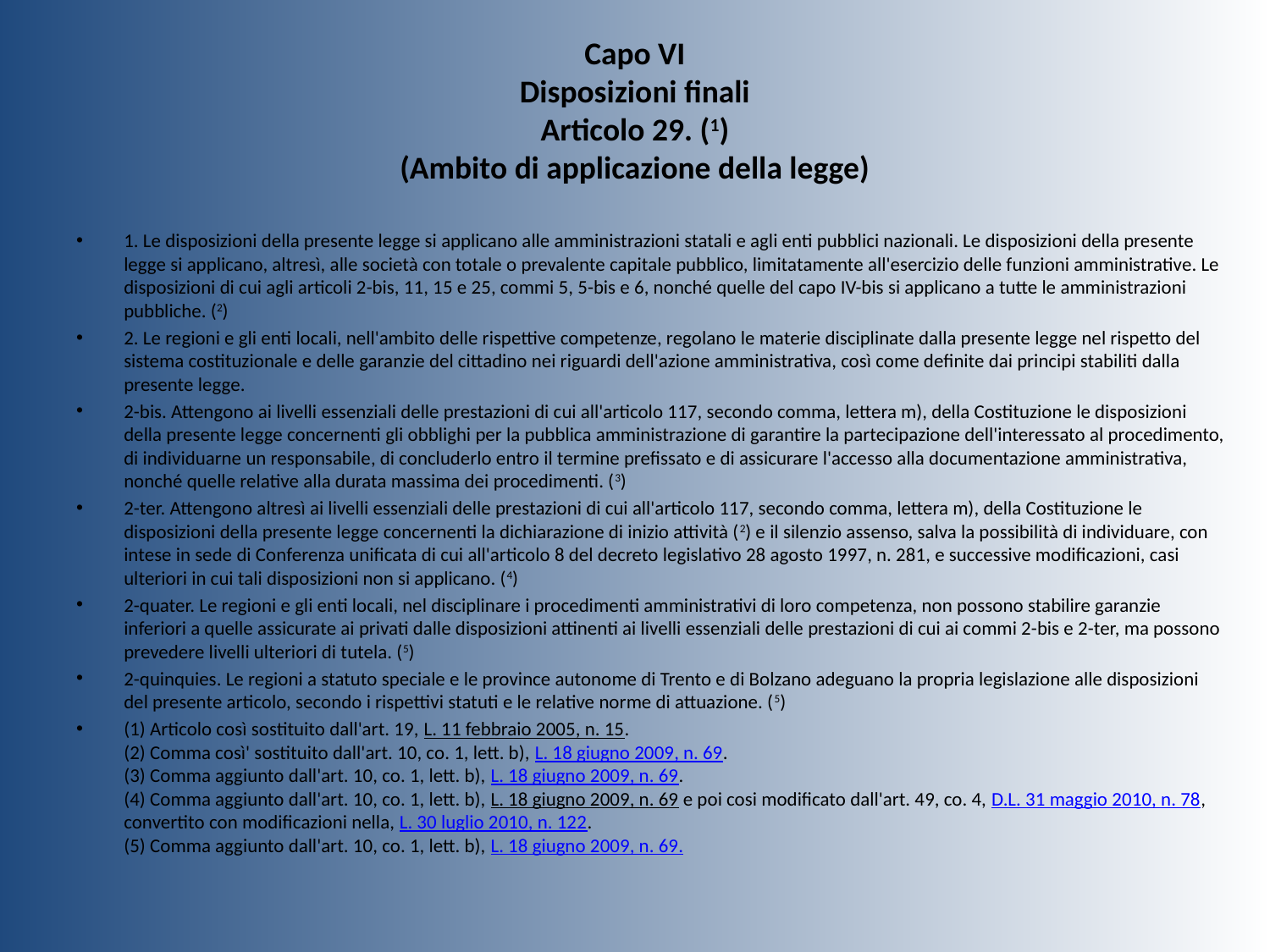

# Capo VI Disposizioni finali
Articolo 29. (1)
(Ambito di applicazione della legge)

1. Le disposizioni della presente legge si applicano alle amministrazioni statali e agli enti pubblici nazionali. Le disposizioni della presente legge si applicano, altresì, alle società con totale o prevalente capitale pubblico, limitatamente all'esercizio delle funzioni amministrative. Le disposizioni di cui agli articoli 2-bis, 11, 15 e 25, commi 5, 5-bis e 6, nonché quelle del capo IV-bis si applicano a tutte le amministrazioni pubbliche. (2)
2. Le regioni e gli enti locali, nell'ambito delle rispettive competenze, regolano le materie disciplinate dalla presente legge nel rispetto del sistema costituzionale e delle garanzie del cittadino nei riguardi dell'azione amministrativa, così come definite dai principi stabiliti dalla presente legge.
2-bis. Attengono ai livelli essenziali delle prestazioni di cui all'articolo 117, secondo comma, lettera m), della Costituzione le disposizioni della presente legge concernenti gli obblighi per la pubblica amministrazione di garantire la partecipazione dell'interessato al procedimento, di individuarne un responsabile, di concluderlo entro il termine prefissato e di assicurare l'accesso alla documentazione amministrativa, nonché quelle relative alla durata massima dei procedimenti. (3)
2-ter. Attengono altresì ai livelli essenziali delle prestazioni di cui all'articolo 117, secondo comma, lettera m), della Costituzione le disposizioni della presente legge concernenti la dichiarazione di inizio attività (2) e il silenzio assenso, salva la possibilità di individuare, con intese in sede di Conferenza unificata di cui all'articolo 8 del decreto legislativo 28 agosto 1997, n. 281, e successive modificazioni, casi ulteriori in cui tali disposizioni non si applicano. (4)
2-quater. Le regioni e gli enti locali, nel disciplinare i procedimenti amministrativi di loro competenza, non possono stabilire garanzie inferiori a quelle assicurate ai privati dalle disposizioni attinenti ai livelli essenziali delle prestazioni di cui ai commi 2-bis e 2-ter, ma possono prevedere livelli ulteriori di tutela. (5)
2-quinquies. Le regioni a statuto speciale e le province autonome di Trento e di Bolzano adeguano la propria legislazione alle disposizioni del presente articolo, secondo i rispettivi statuti e le relative norme di attuazione. (5)
(1) Articolo così sostituito dall'art. 19, L. 11 febbraio 2005, n. 15.
(2) Comma così' sostituito dall'art. 10, co. 1, lett. b), L. 18 giugno 2009, n. 69.
(3) Comma aggiunto dall'art. 10, co. 1, lett. b), L. 18 giugno 2009, n. 69.
(4) Comma aggiunto dall'art. 10, co. 1, lett. b), L. 18 giugno 2009, n. 69 e poi cosi modificato dall'art. 49, co. 4, D.L. 31 maggio 2010, n. 78, convertito con modificazioni nella, L. 30 luglio 2010, n. 122.
(5) Comma aggiunto dall'art. 10, co. 1, lett. b), L. 18 giugno 2009, n. 69.